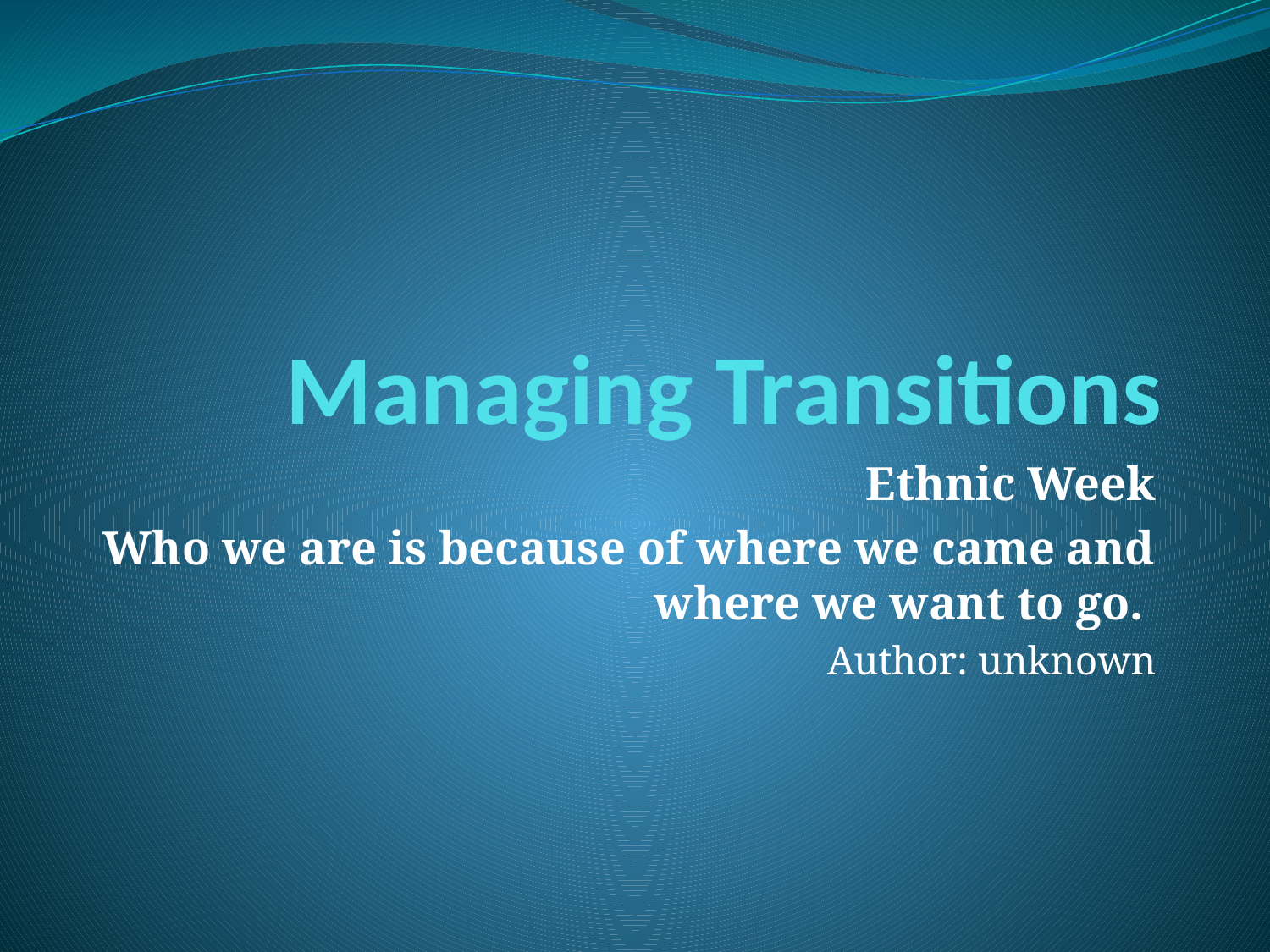

# Managing Transitions
Ethnic Week
Who we are is because of where we came and where we want to go.
Author: unknown